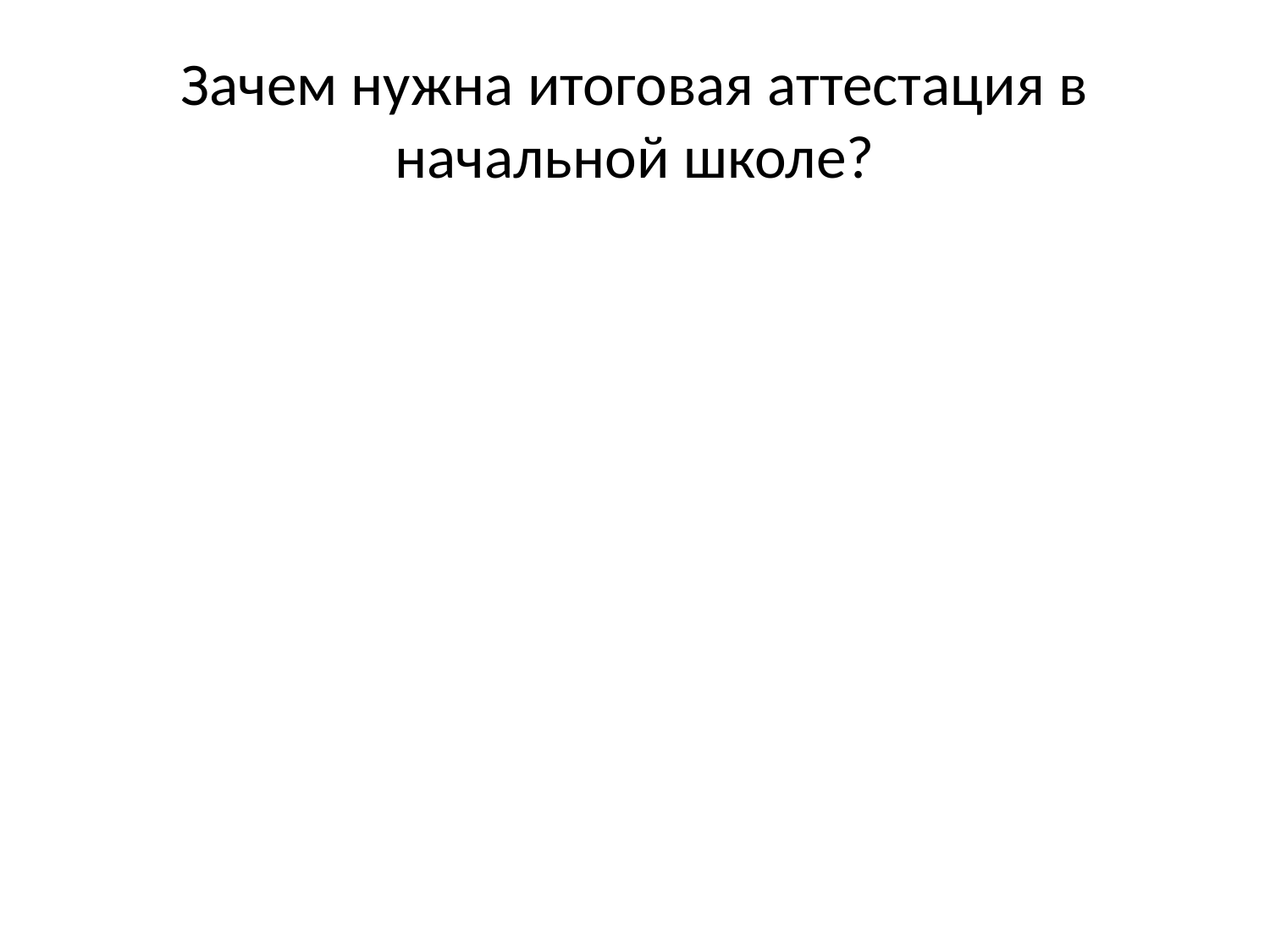

# Зачем нужна итоговая аттестация в начальной школе?